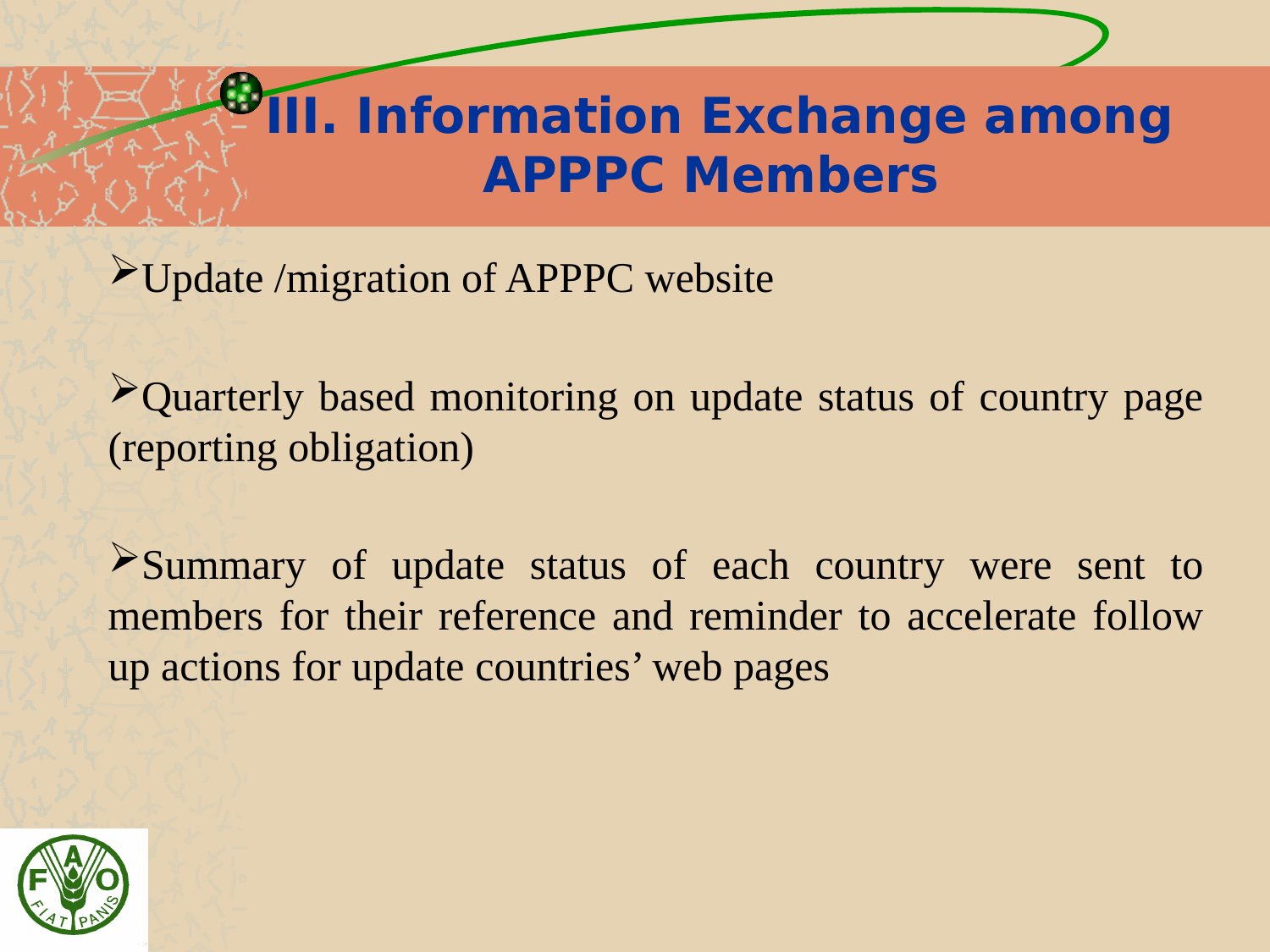

# III. Information Exchange among APPPC Members
Update /migration of APPPC website

Quarterly based monitoring on update status of country page (reporting obligation)

Summary of update status of each country were sent to members for their reference and reminder to accelerate follow up actions for update countries’ web pages